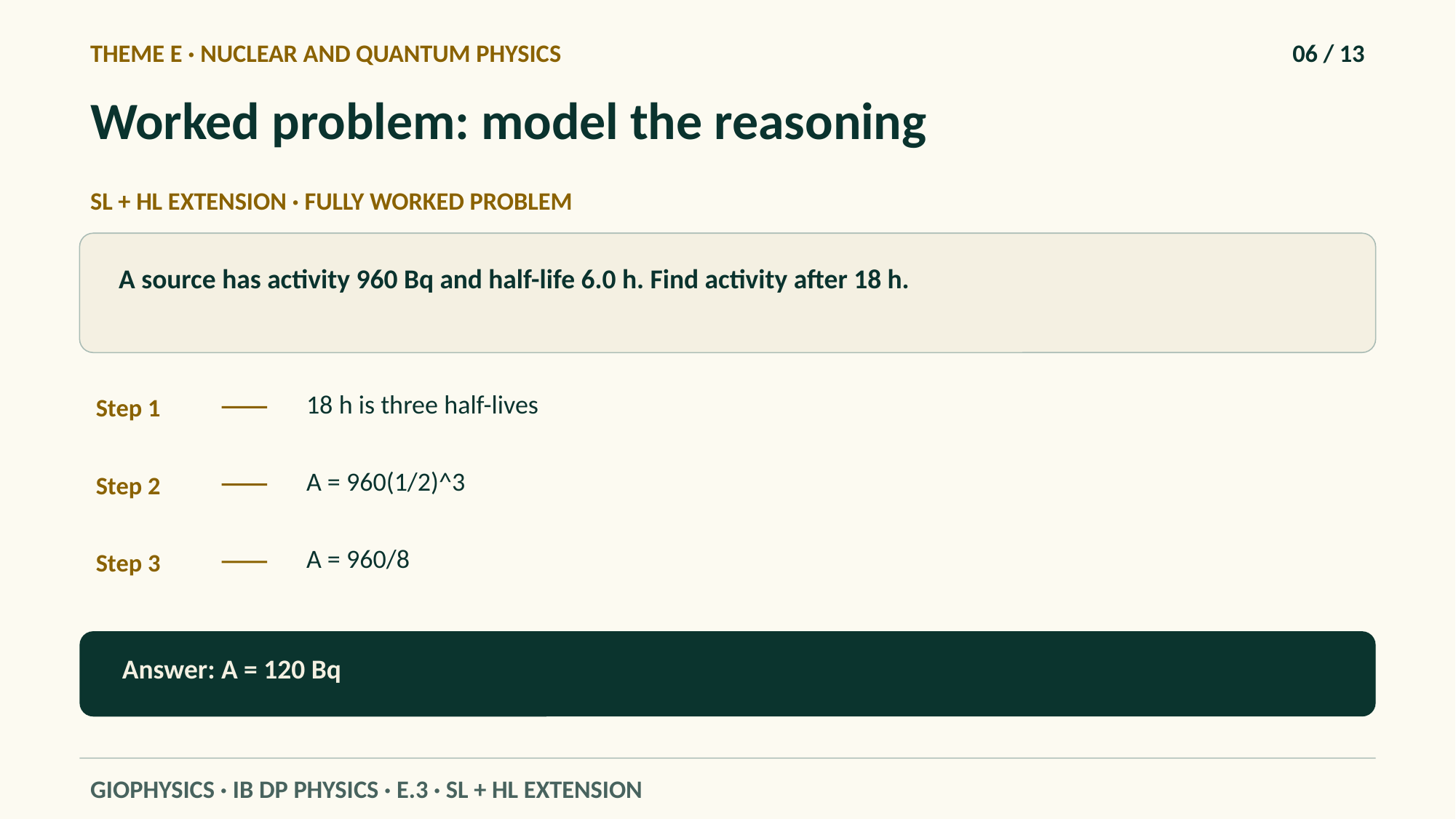

THEME E · NUCLEAR AND QUANTUM PHYSICS
06 / 13
Worked problem: model the reasoning
SL + HL EXTENSION · FULLY WORKED PROBLEM

A source has activity 960 Bq and half-life 6.0 h. Find activity after 18 h.
18 h is three half-lives
Step 1

A = 960(1/2)^3
Step 2

A = 960/8
Step 3

Answer: A = 120 Bq

GIOPHYSICS · IB DP PHYSICS · E.3 · SL + HL EXTENSION